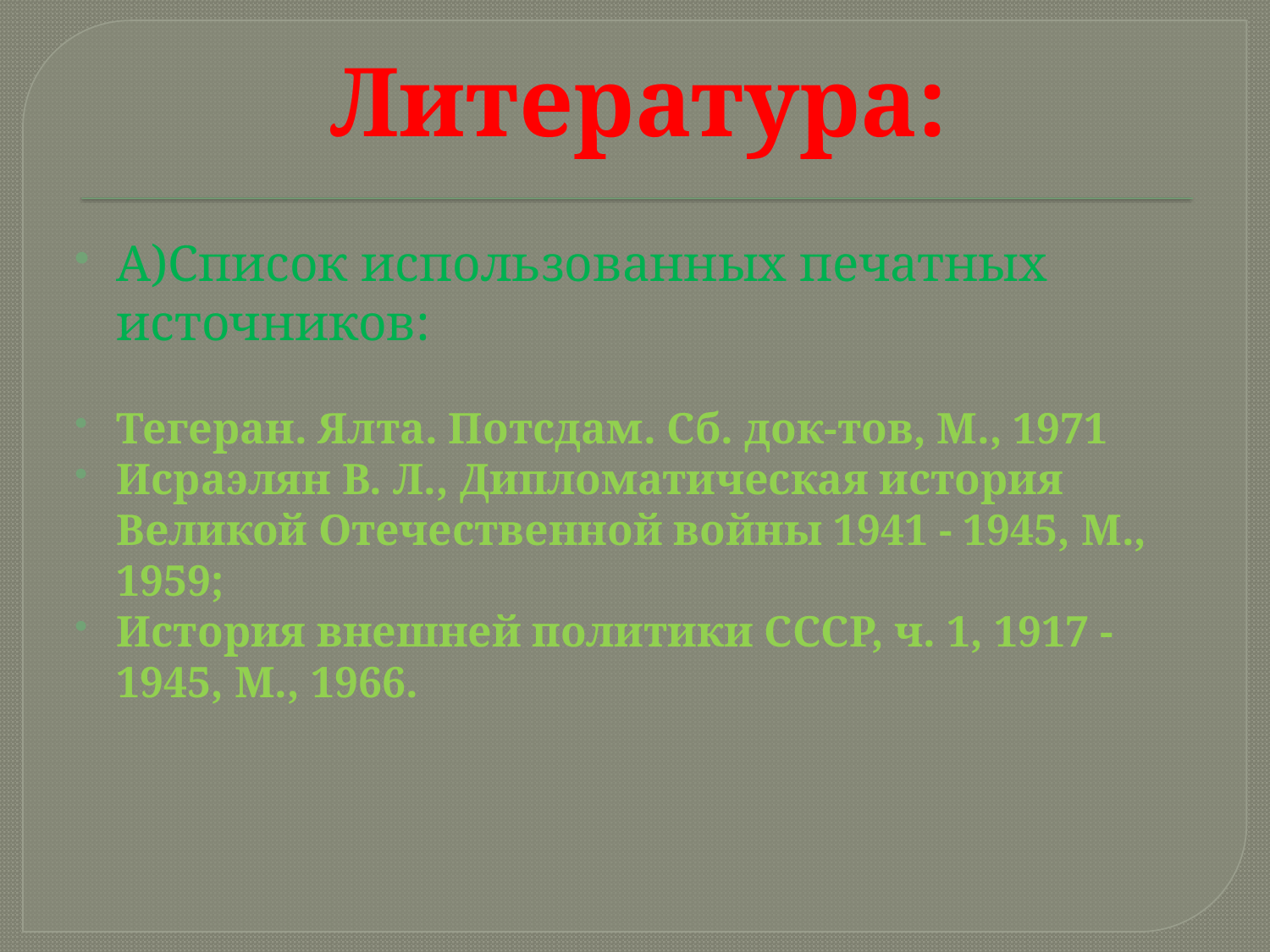

# Литература:
А)Список использованных печатных источников:

Тегеран. Ялта. Потсдам. Сб. док-тов, М., 1971
Исраэлян В. Л., Дипломатическая история Великой Отечественной войны 1941 - 1945, М., 1959;
История внешней политики СССР, ч. 1, 1917 -1945, М., 1966.